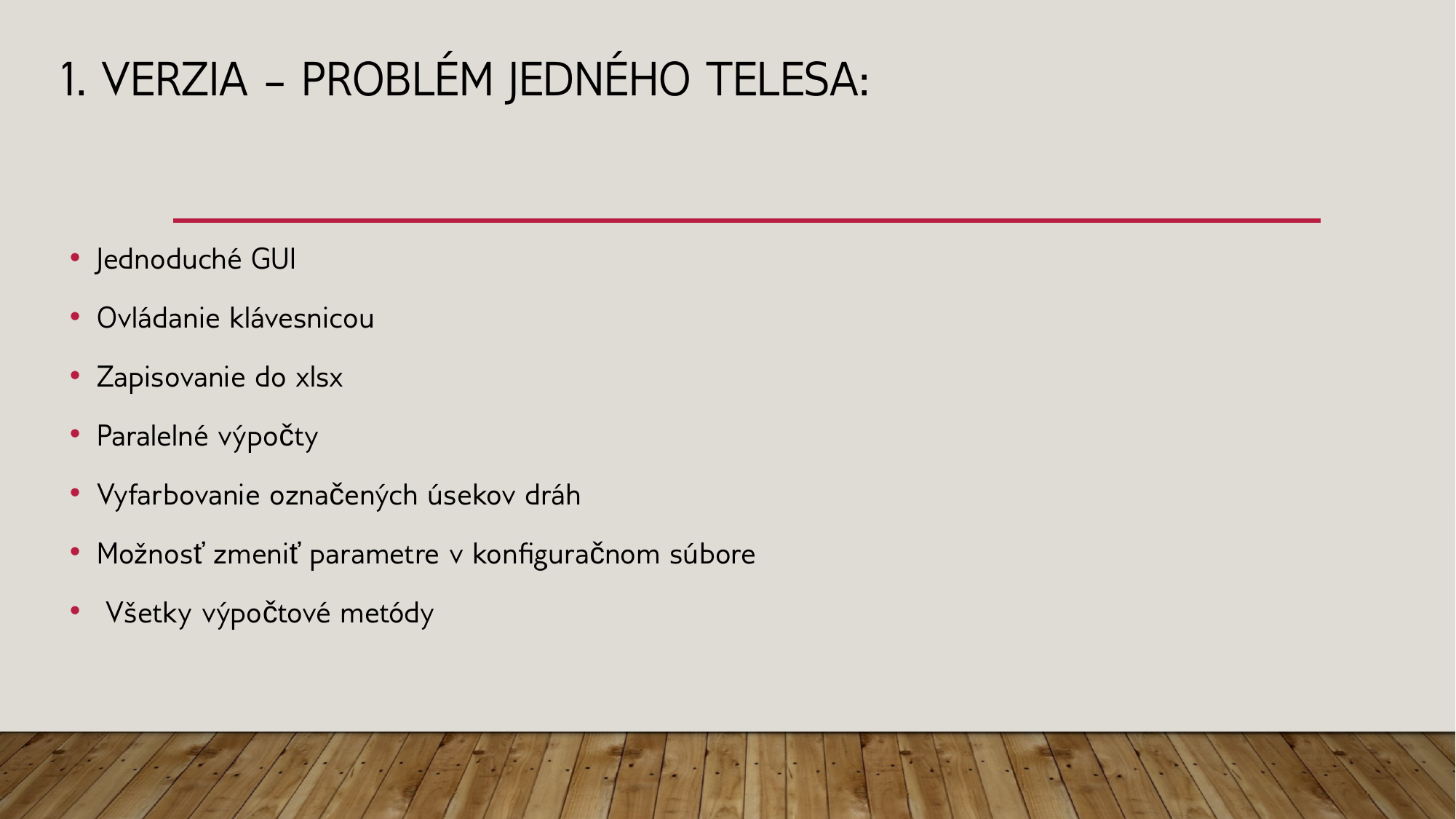

# 1. Verzia – problém jedného telesa:
Jednoduché GUI
Ovládanie klávesnicou
Zapisovanie do xlsx
Paralelné výpočty
Vyfarbovanie označených úsekov dráh
Možnosť zmeniť parametre v konfiguračnom súbore
 Všetky výpočtové metódy